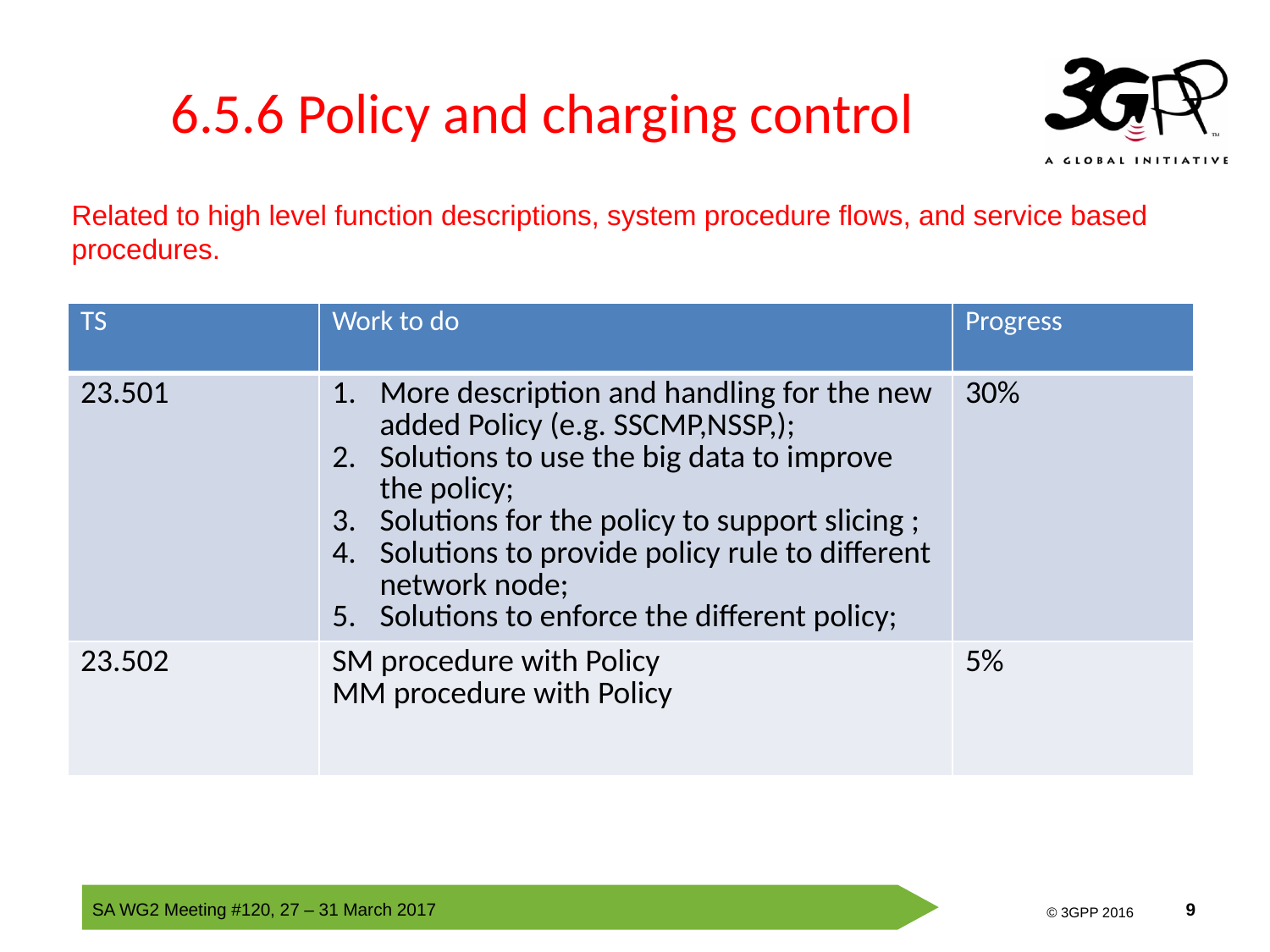

# 6.5.6 Policy and charging control
Related to high level function descriptions, system procedure flows, and service based procedures.
| TS | Work to do | Progress |
| --- | --- | --- |
| 23.501 | More description and handling for the new added Policy (e.g. SSCMP,NSSP,); Solutions to use the big data to improve the policy; Solutions for the policy to support slicing ; Solutions to provide policy rule to different network node; Solutions to enforce the different policy; | 30% |
| 23.502 | SM procedure with Policy MM procedure with Policy | 5% |